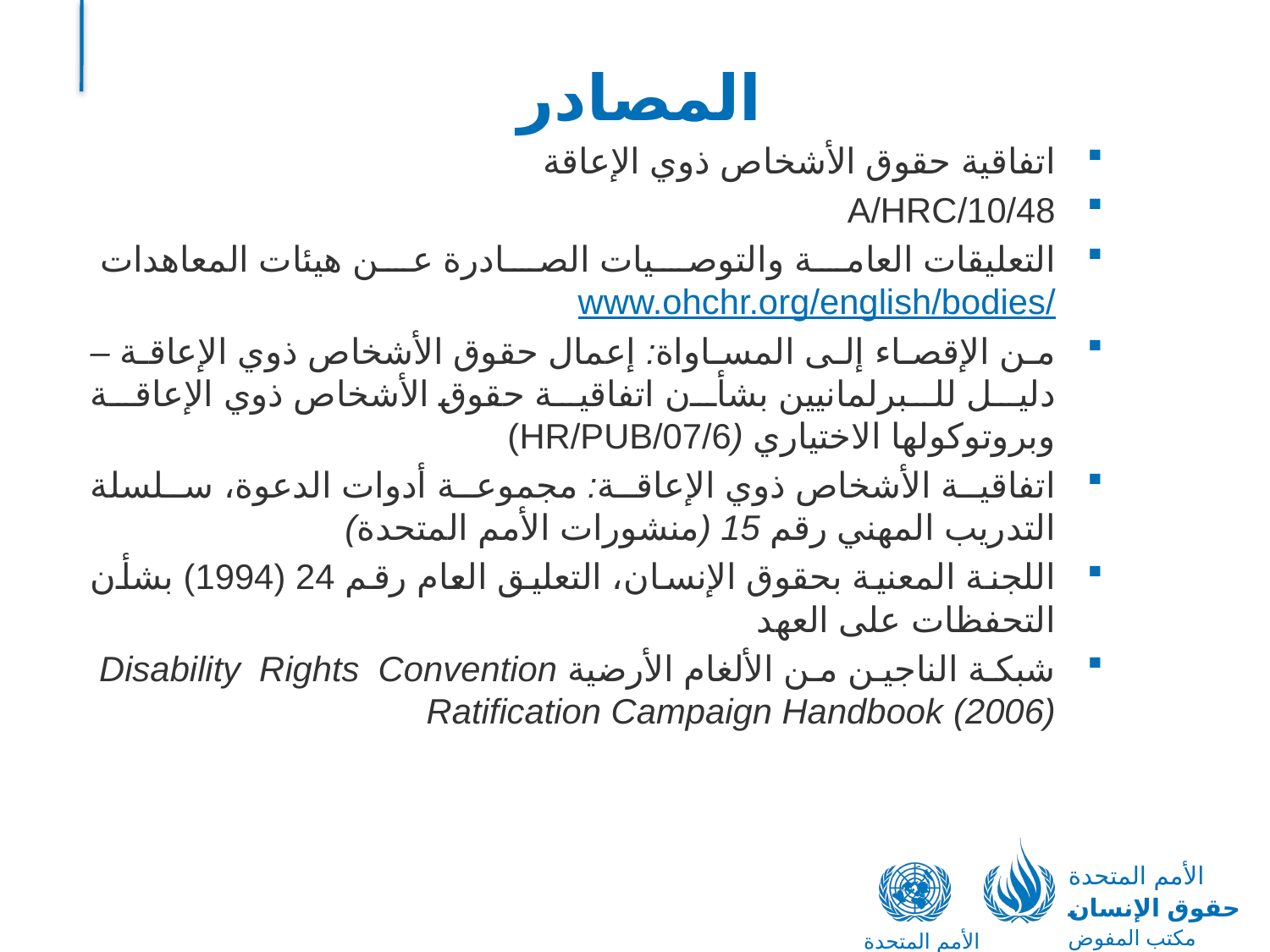

# المصادر
اتفاقية حقوق الأشخاص ذوي الإعاقة
A/HRC/10/48
التعليقات العامة والتوصيات الصادرة عن هيئات المعاهدات www.ohchr.org/english/bodies/
من الإقصاء إلى المساواة: إعمال حقوق الأشخاص ذوي الإعاقة – دليل للبرلمانيين بشأن اتفاقية حقوق الأشخاص ذوي الإعاقة وبروتوكولها الاختياري (HR/PUB/07/6)
اتفاقية الأشخاص ذوي الإعاقة: مجموعة أدوات الدعوة، سلسلة التدريب المهني رقم 15 (منشورات الأمم المتحدة)
اللجنة المعنية بحقوق الإنسان، التعليق العام رقم 24 (1994) بشأن التحفظات على العهد
شبكة الناجين من الألغام الأرضية Disability Rights Convention Ratification Campaign Handbook (2006)

الأمم المتحدة
حقوق الإنسان
مكتب المفوض السامي
الأمم المتحدة